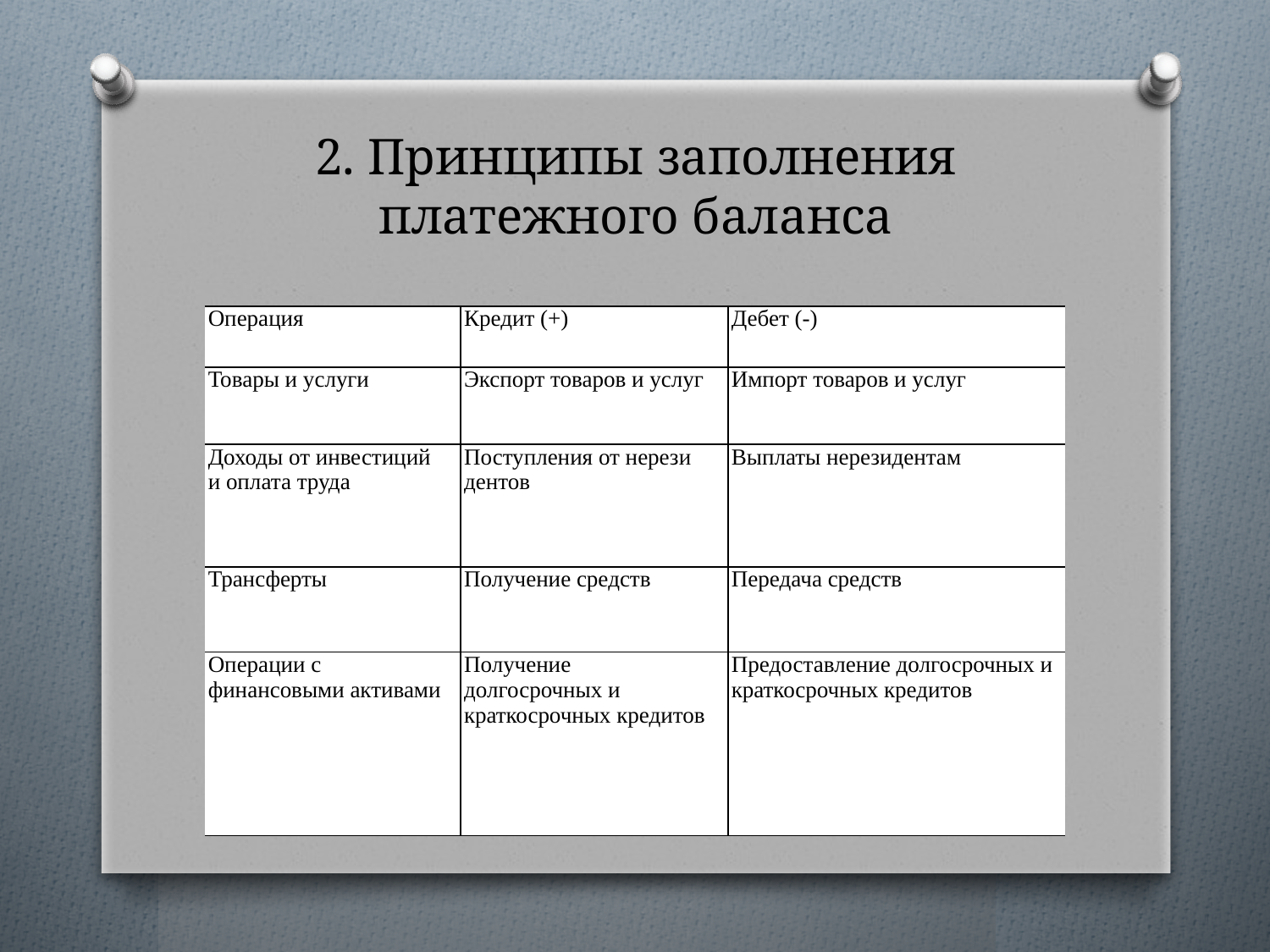

# 2. Принципы заполнения платежного баланса
| Операция | Кредит (+) | Дебет (-) |
| --- | --- | --- |
| Товары и услуги | Экспорт товаров и услуг | Импорт товаров и услуг |
| Доходы от инвестиций и оплата труда | Поступления от нерези­дентов | Выплаты нерезидентам |
| Трансферты | Получение средств | Передача средств |
| Операции с финансовыми активами | Получение долгосрочных и краткосрочных кредитов | Предоставление долгосрочных и краткосрочных кредитов |